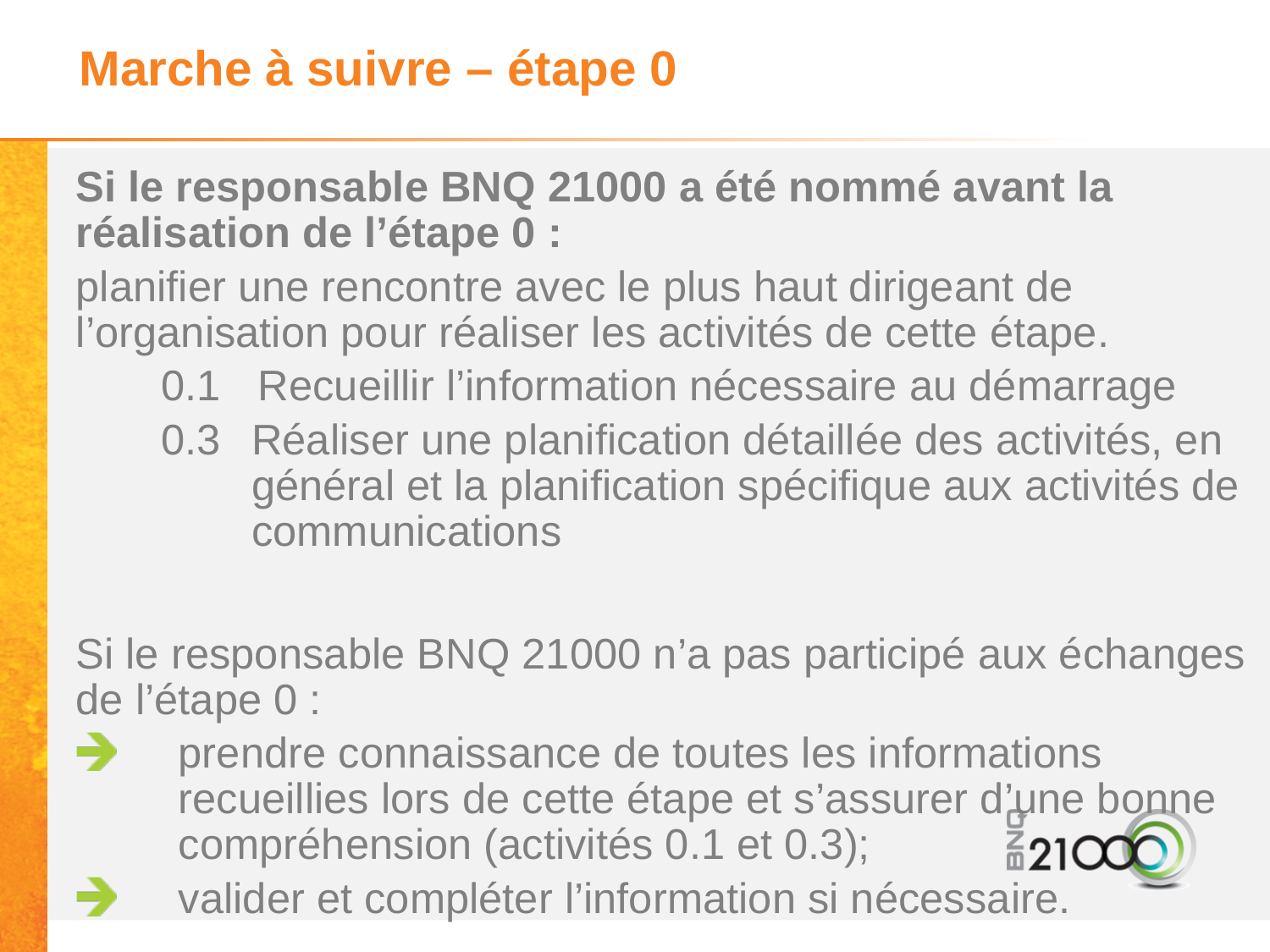

# Marche à suivre – étape 0
Si le responsable BNQ 21000 a été nommé avant la réalisation de l’étape 0 :
planifier une rencontre avec le plus haut dirigeant de l’organisation pour réaliser les activités de cette étape.
0.1	Recueillir l’information nécessaire au démarrage
0.3	Réaliser une planification détaillée des activités, en général et la planification spécifique aux activités de communications

Si le responsable BNQ 21000 n’a pas participé aux échanges de l’étape 0 :
prendre connaissance de toutes les informations recueillies lors de cette étape et s’assurer d’une bonne compréhension (activités 0.1 et 0.3);
valider et compléter l’information si nécessaire.